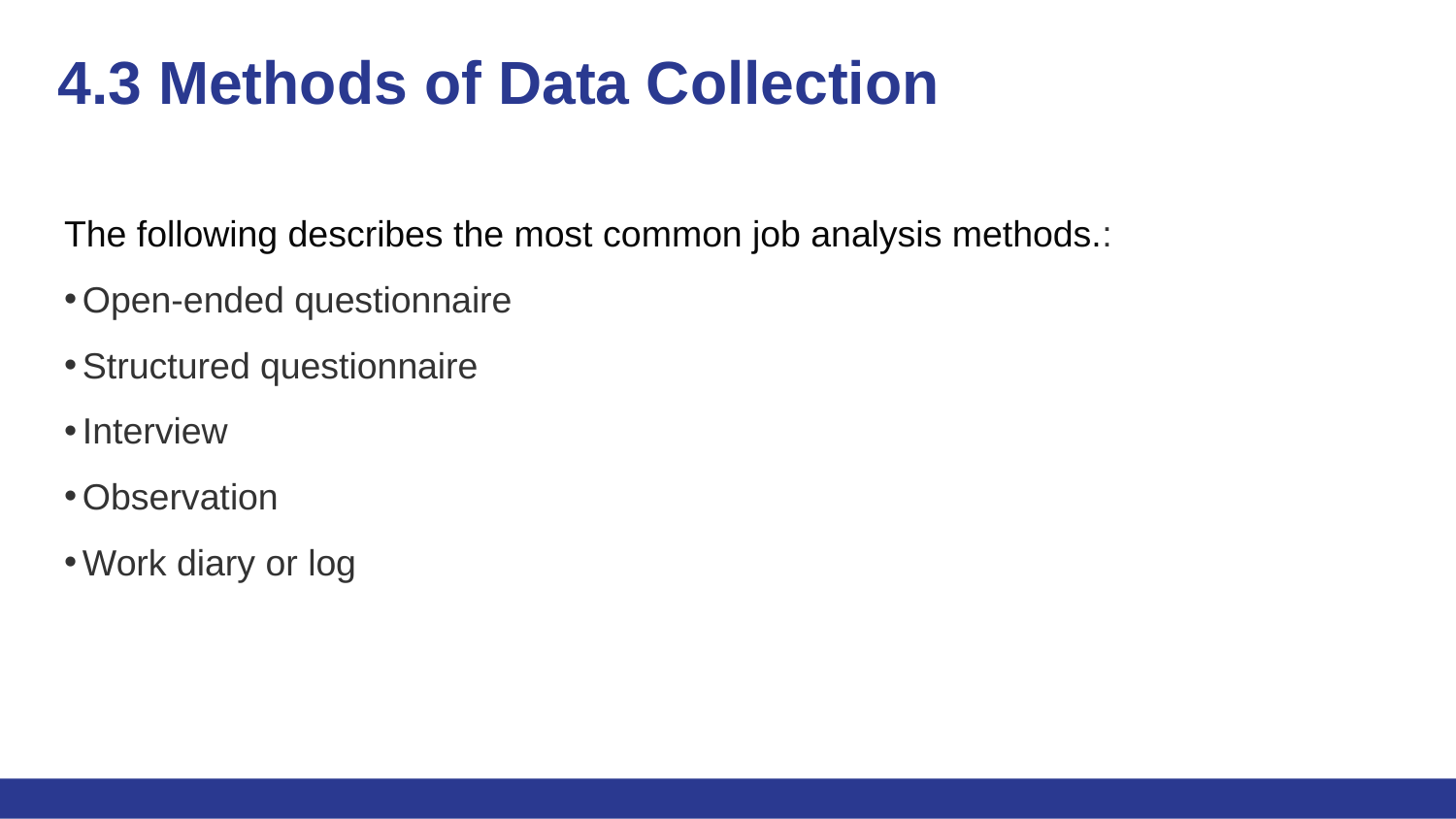

# 4.3 Methods of Data Collection
The following describes the most common job analysis methods.:
Open-ended questionnaire
Structured questionnaire
Interview
Observation
Work diary or log